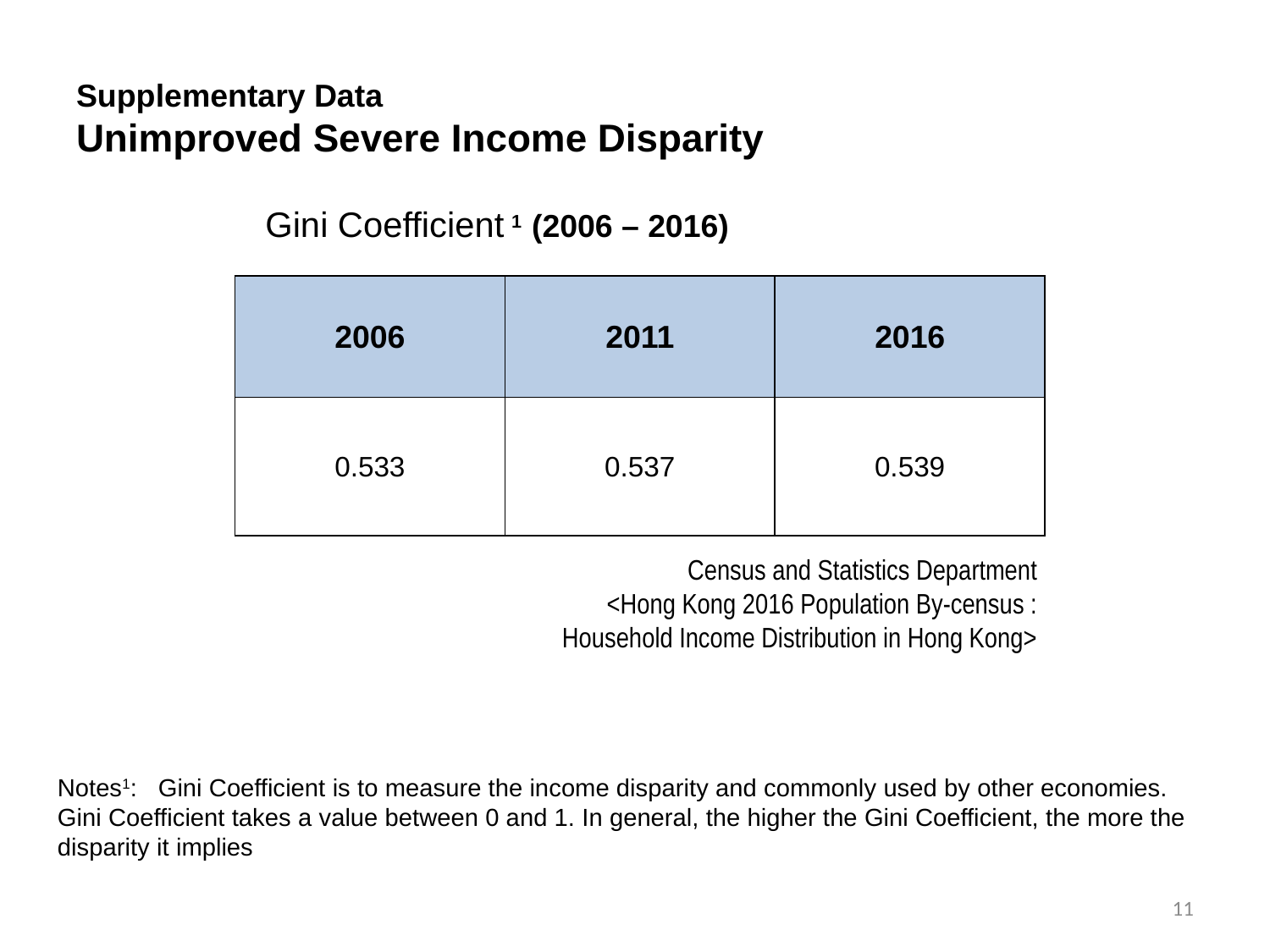

# Supplementary Data Unimproved Severe Income Disparity
Gini Coefficient 1  (2006 – 2016)
| 2006 | 2011 | 2016 |
| --- | --- | --- |
| 0.533 | 0.537 | 0.539 |
Census and Statistics Department
<Hong Kong 2016 Population By-census : Household Income Distribution in Hong Kong>
Notes1:   Gini Coefficient is to measure the income disparity and commonly used by other economies. Gini Coefficient takes a value between 0 and 1. In general, the higher the Gini Coefficient, the more the disparity it implies

11